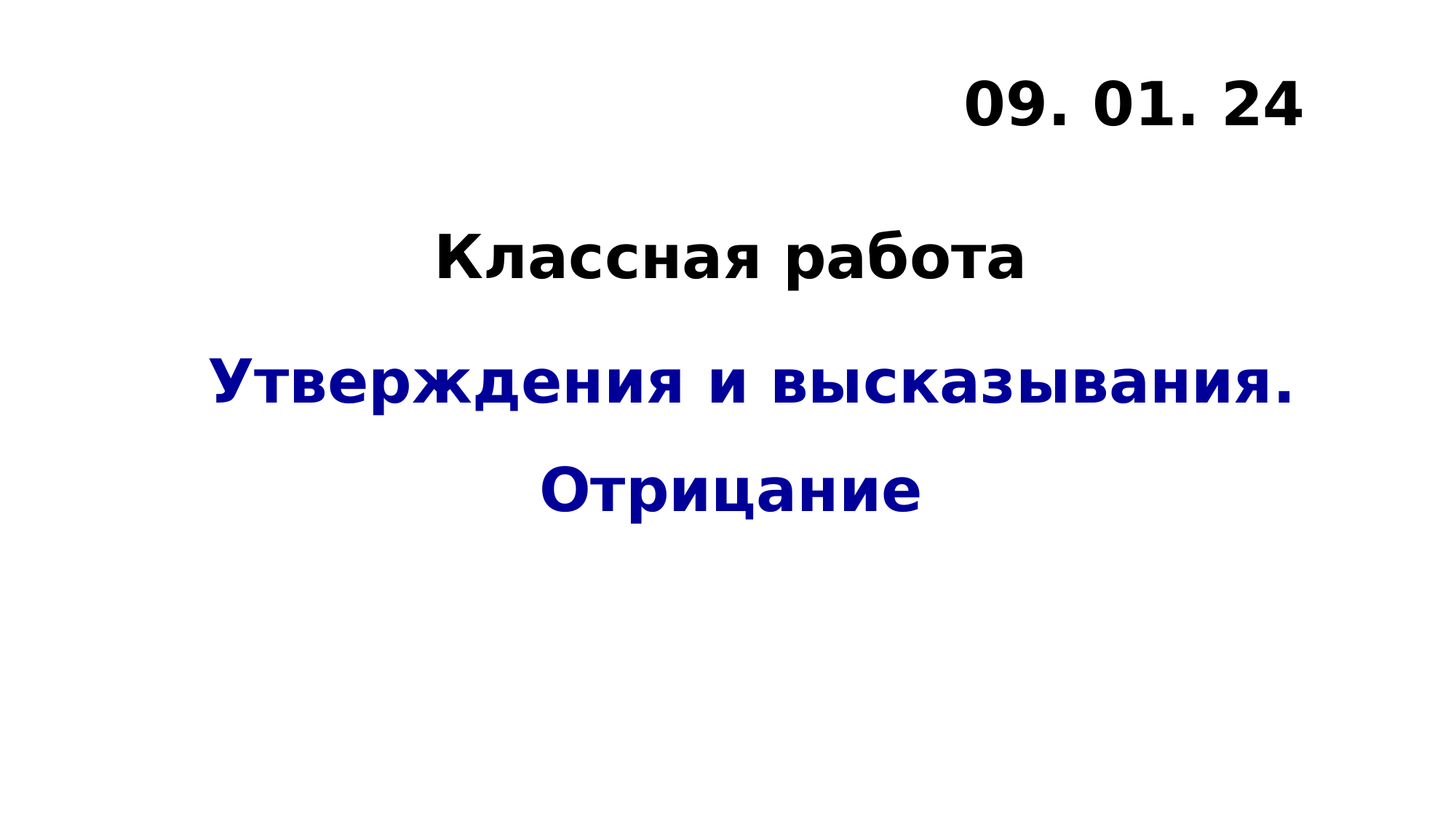

09. 01. 24

Классная работа
  Утверждения и высказывания. Отрицание